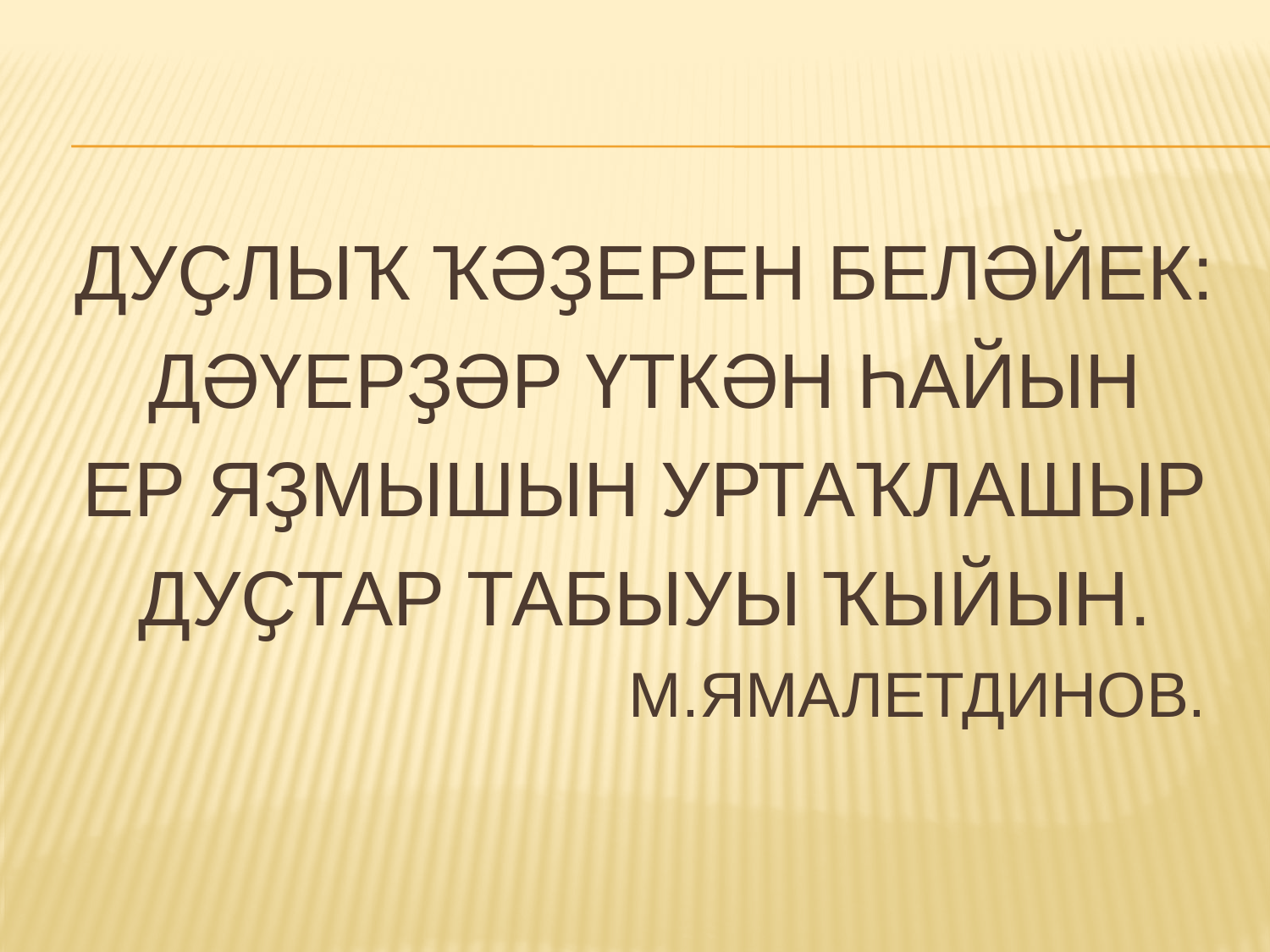

#
ДУҪЛЫҠ ҠӘҘЕРЕН БЕЛӘЙЕК:
ДӘҮЕРҘӘР ҮТКӘН ҺАЙЫН
ЕР ЯҘМЫШЫН УРТАҠЛАШЫР
ДУҪТАР ТАБЫУЫ ҠЫЙЫН.
                               М.ЯМАЛЕТДИНОВ.